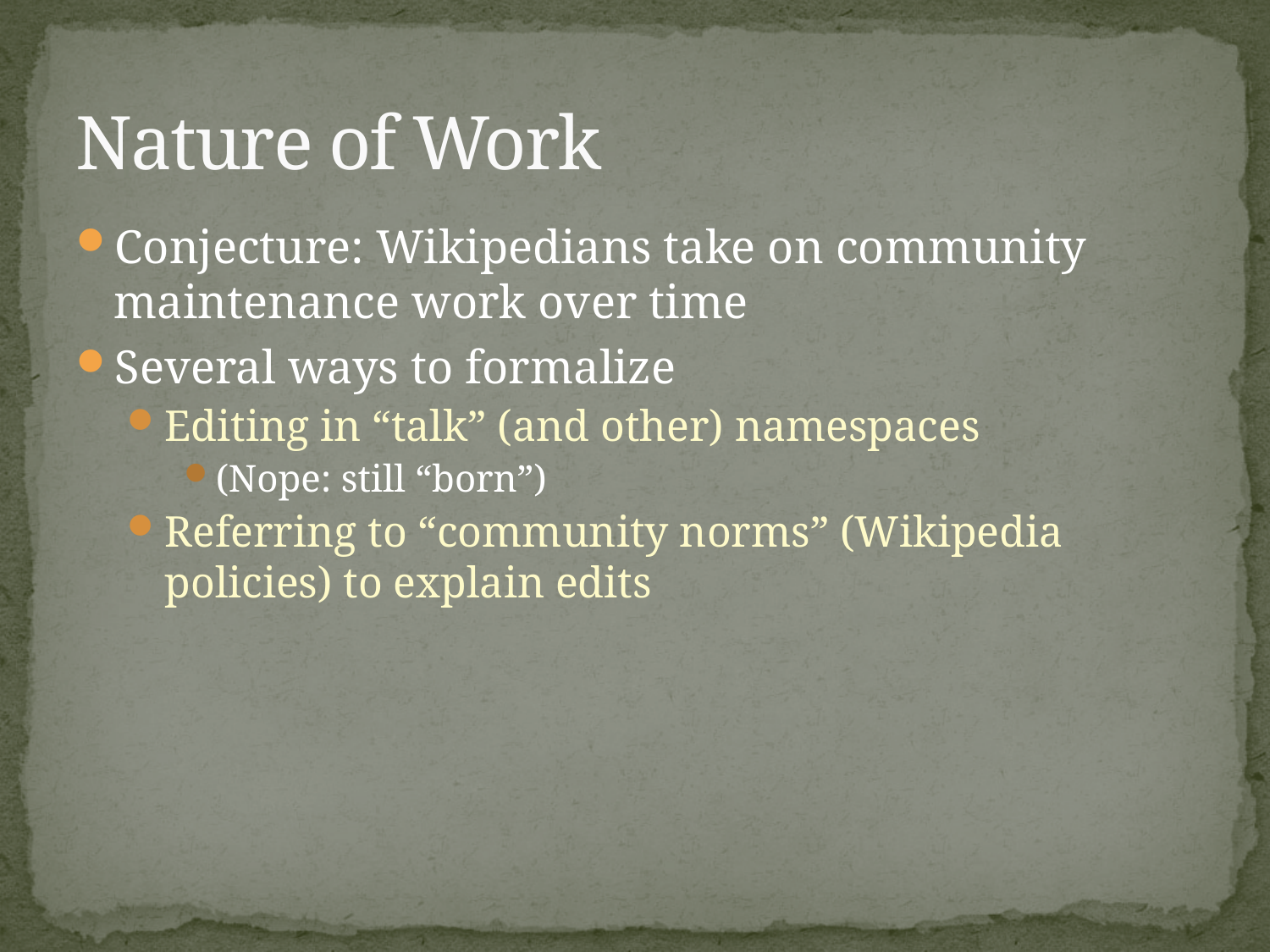

# Nature of Work
Conjecture: Wikipedians take on community maintenance work over time
Several ways to formalize
Editing in “talk” (and other) namespaces
(Nope: still “born”)
Referring to “community norms” (Wikipedia policies) to explain edits